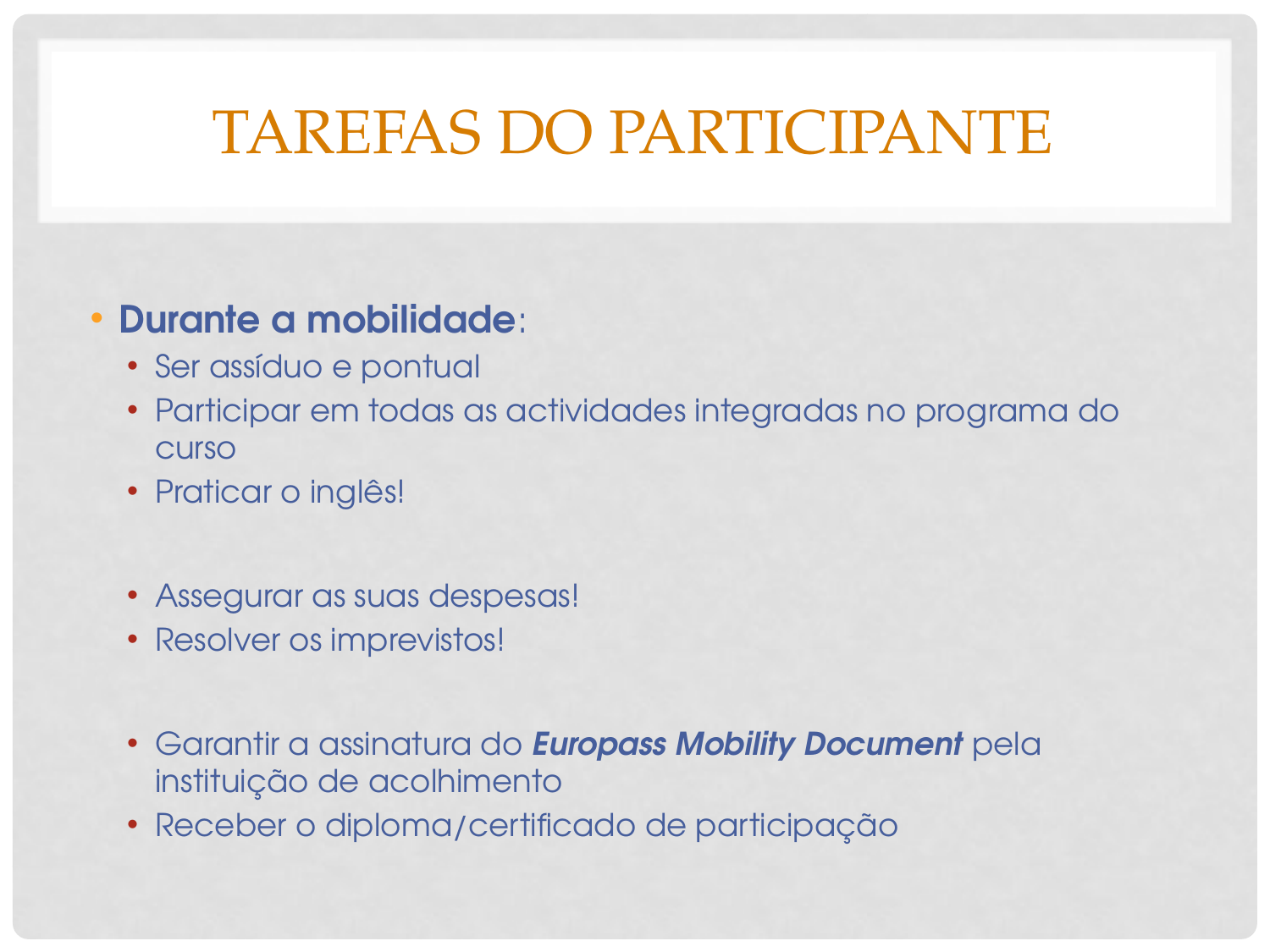

# Tarefas do participante

Durante a mobilidade:
Ser assíduo e pontual
Participar em todas as actividades integradas no programa do curso
Praticar o inglês!

Assegurar as suas despesas!
Resolver os imprevistos!

Garantir a assinatura do Europass Mobility Document pela instituição de acolhimento
Receber o diploma/certificado de participação